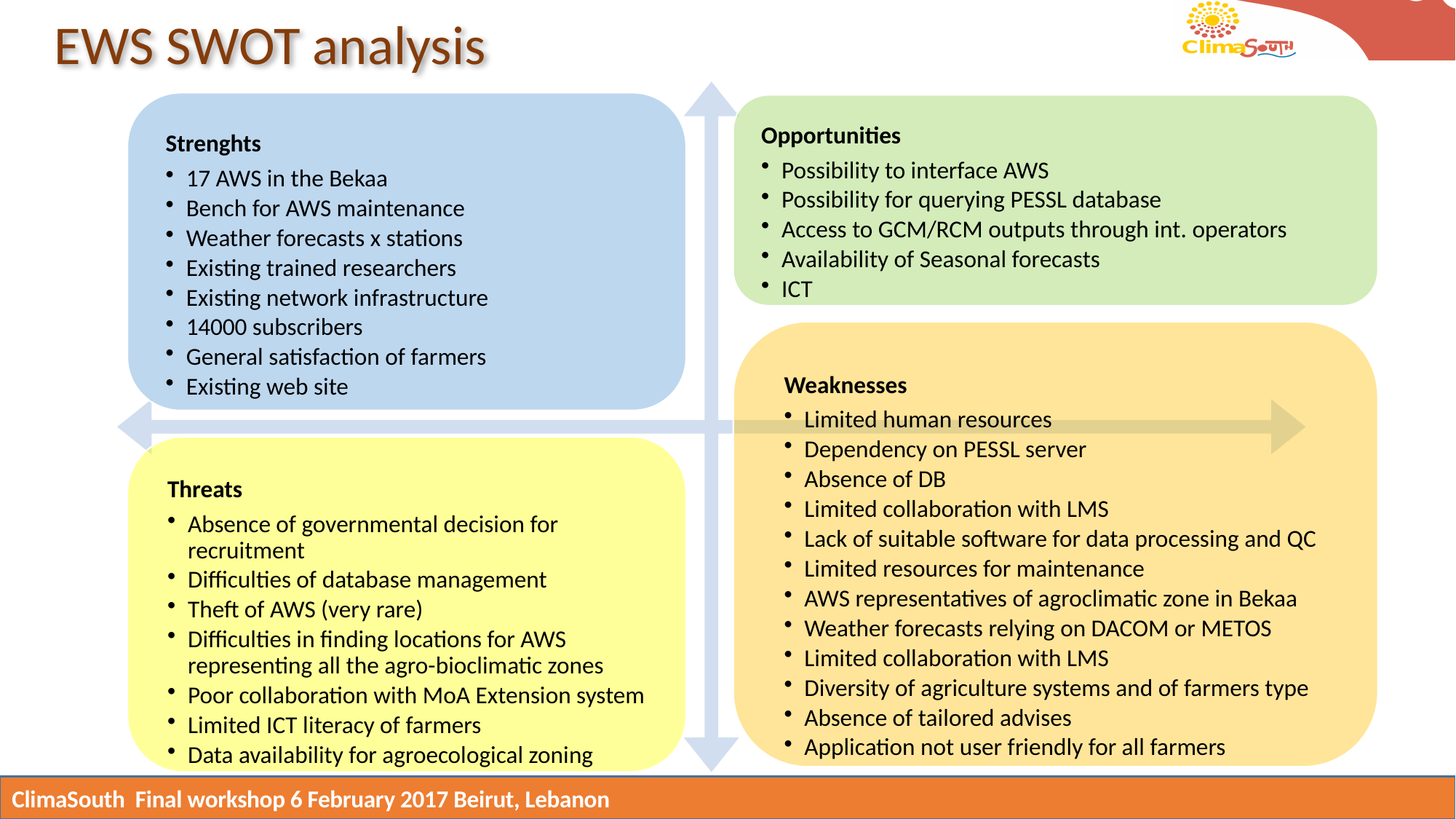

EWS SWOT analysis
Strenghts
17 AWS in the Bekaa
Bench for AWS maintenance
Weather forecasts x stations
Existing trained researchers
Existing network infrastructure
14000 subscribers
General satisfaction of farmers
Existing web site

Opportunities
Possibility to interface AWS
Possibility for querying PESSL database
Access to GCM/RCM outputs through int. operators
Availability of Seasonal forecasts
ICT

Threats
Absence of governmental decision for recruitment
Difficulties of database management
Theft of AWS (very rare)
Difficulties in finding locations for AWS representing all the agro-bioclimatic zones
Poor collaboration with MoA Extension system
Limited ICT literacy of farmers
Data availability for agroecological zoning
Weaknesses
Limited human resources
Dependency on PESSL server
Absence of DB
Limited collaboration with LMS
Lack of suitable software for data processing and QC
Limited resources for maintenance
AWS representatives of agroclimatic zone in Bekaa
Weather forecasts relying on DACOM or METOS
Limited collaboration with LMS
Diversity of agriculture systems and of farmers type
Absence of tailored advises
Application not user friendly for all farmers

ClimaSouth  Final workshop 6 February 2017 Beirut, Lebanon